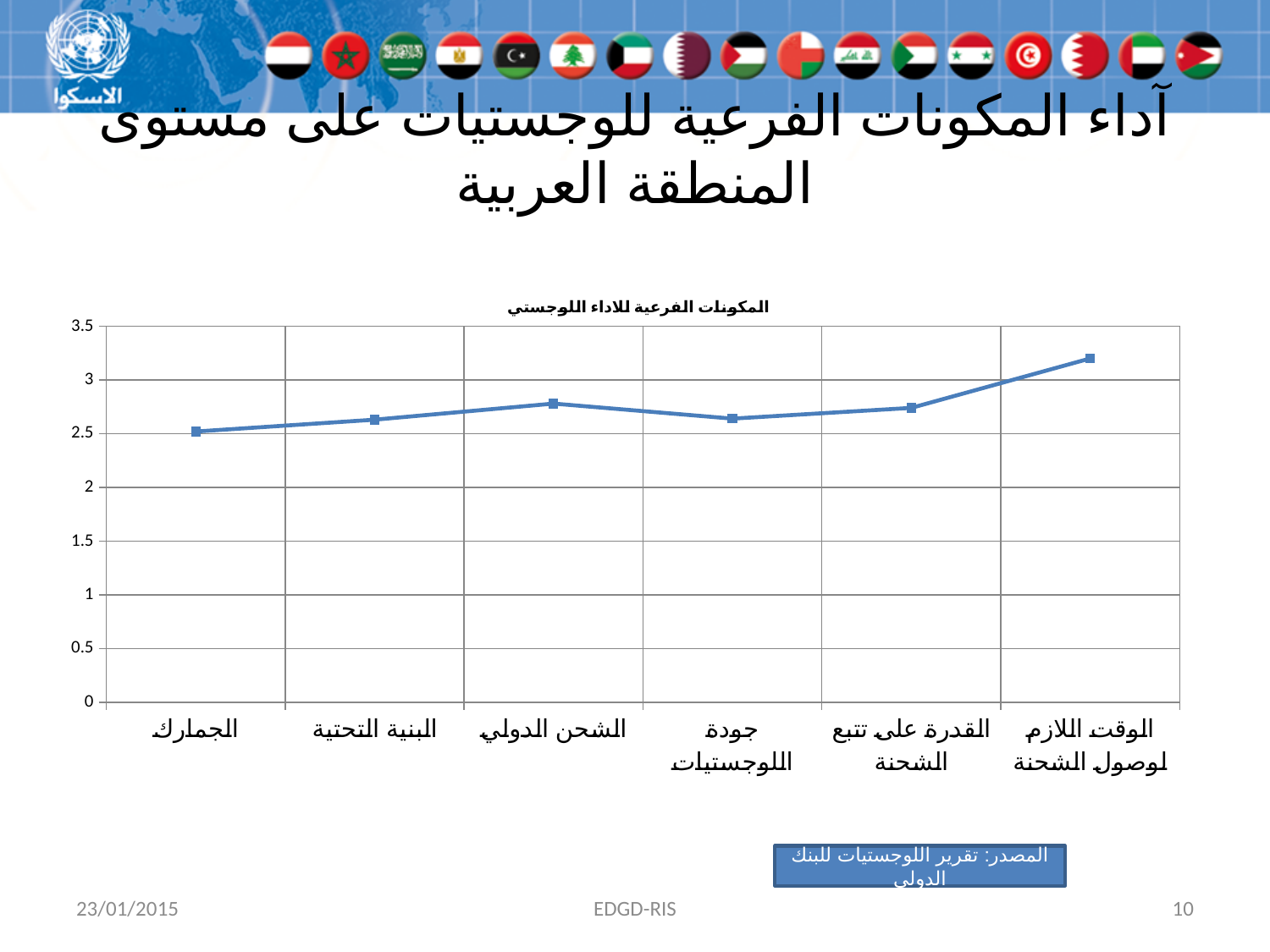

# آداء المكونات الفرعية للوجستيات على مستوى المنطقة العربية

### Chart:

| Category |  |
|---|---|
| الجمارك | 2.52 |
| البنية التحتية | 2.63 |
| الشحن الدولي | 2.7800000000000002 |
| جودة اللوجستيات | 2.64 |
| القدرة على تتبع الشحنة | 2.74 |
| الوقت اللازم لوصول الشحنة | 3.2 |
المصدر: تقرير اللوجستيات للبنك الدولي
23/01/2015
EDGD-RIS
10